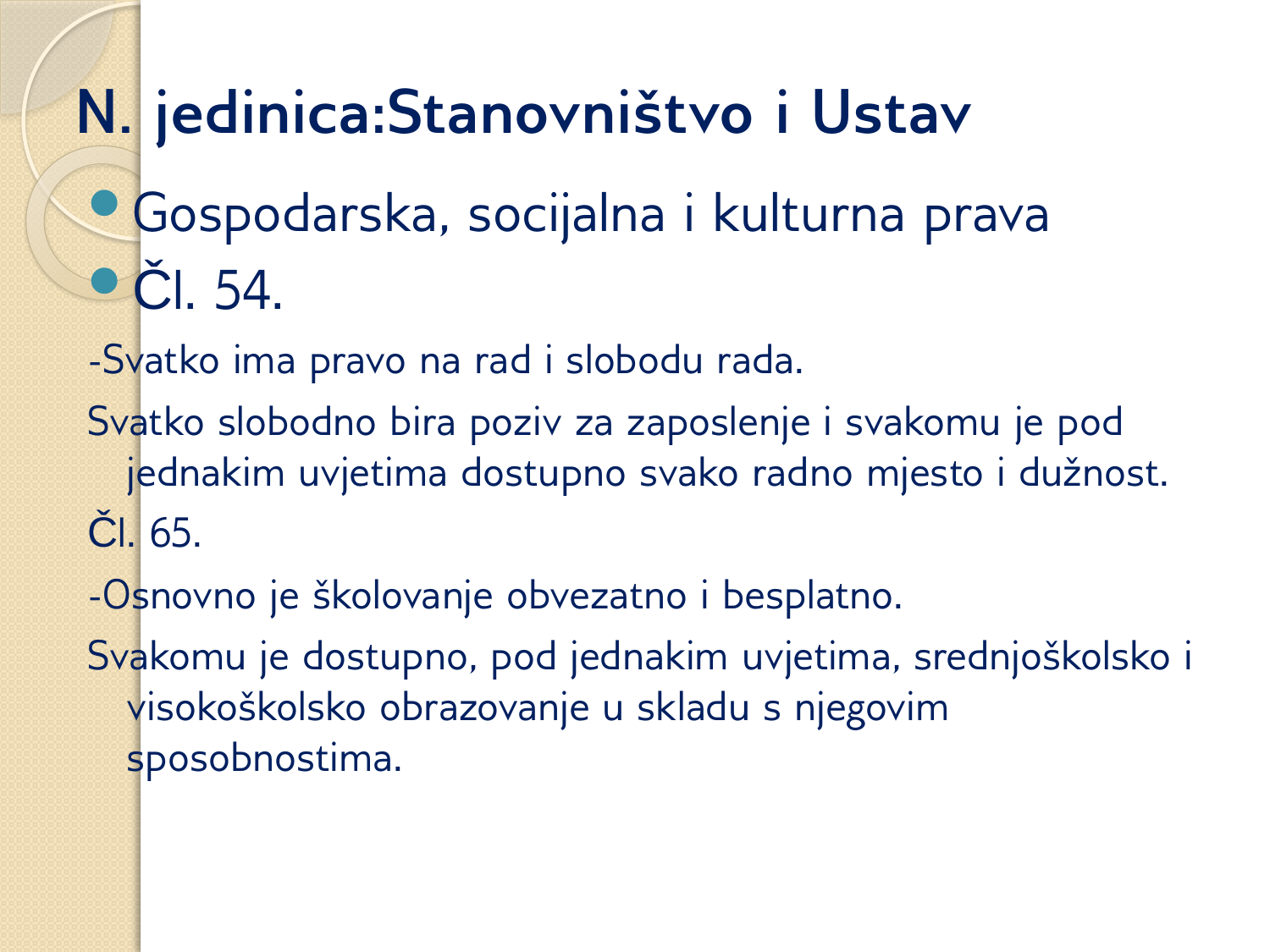

# N. jedinica:Stanovništvo i Ustav
Gospodarska, socijalna i kulturna prava
Čl. 54.
-Svatko ima pravo na rad i slobodu rada.
Svatko slobodno bira poziv za zaposlenje i svakomu je pod jednakim uvjetima dostupno svako radno mjesto i dužnost.
Čl. 65.
-Osnovno je školovanje obvezatno i besplatno.
Svakomu je dostupno, pod jednakim uvjetima, srednjoškolsko i visokoškolsko obrazovanje u skladu s njegovim sposobnostima.